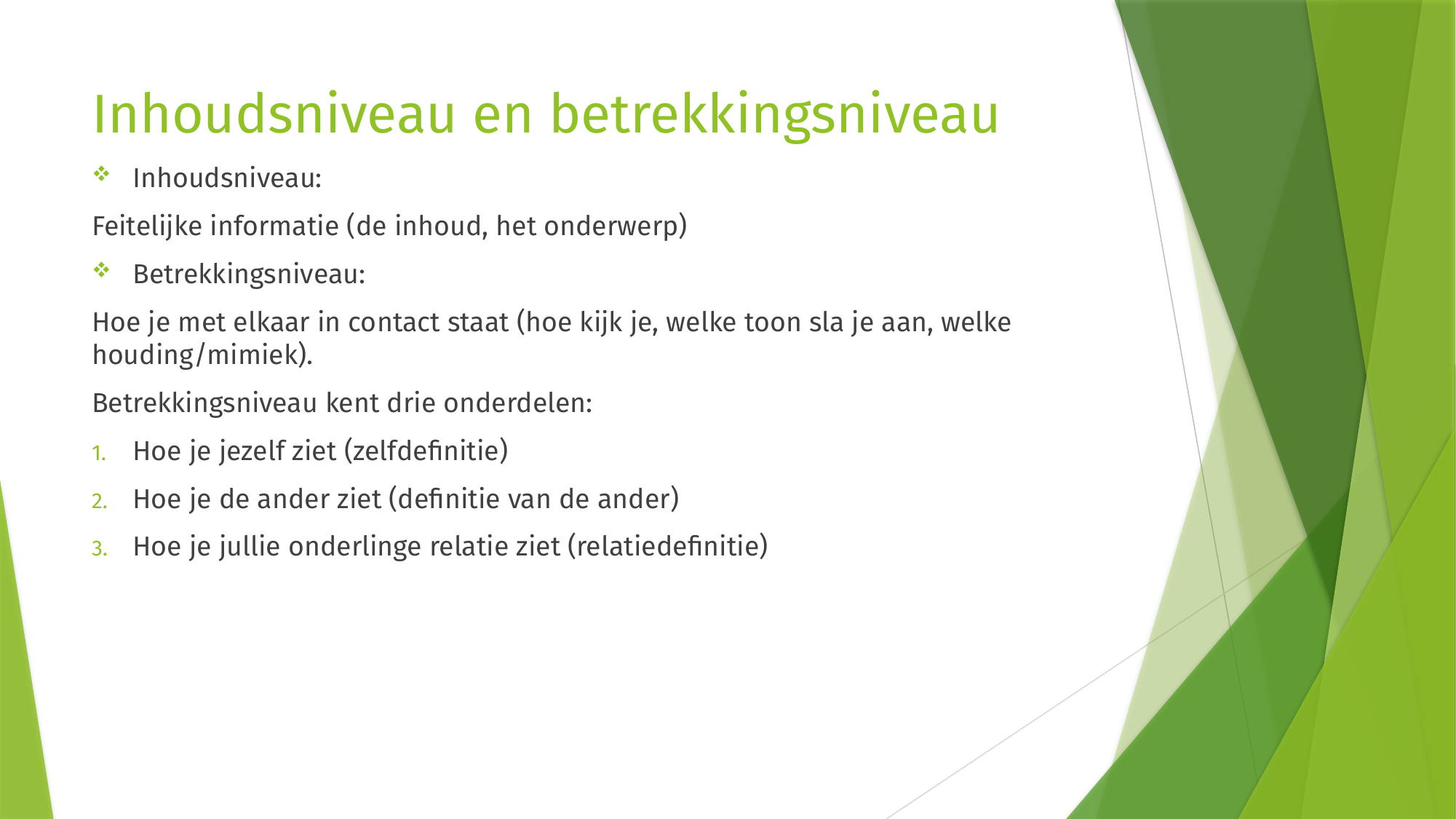

# Inhoudsniveau en betrekkingsniveau
Inhoudsniveau:
Feitelijke informatie (de inhoud, het onderwerp)
Betrekkingsniveau:
Hoe je met elkaar in contact staat (hoe kijk je, welke toon sla je aan, welke houding/mimiek).
Betrekkingsniveau kent drie onderdelen:
Hoe je jezelf ziet (zelfdefinitie)
Hoe je de ander ziet (definitie van de ander)
Hoe je jullie onderlinge relatie ziet (relatiedefinitie)